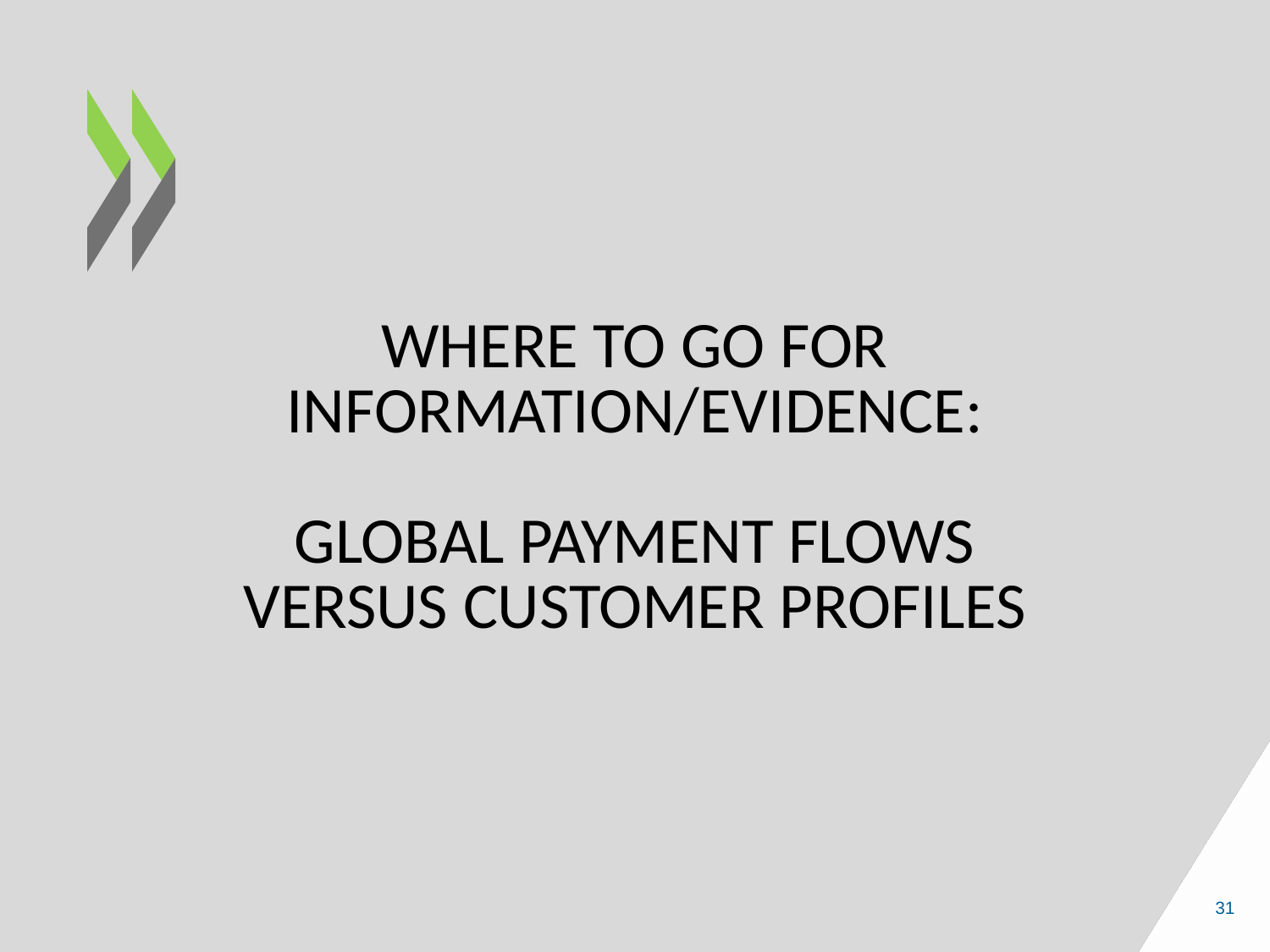

# Where to go for information/evidence: Global Payment Flows Versus Customer profiles
31